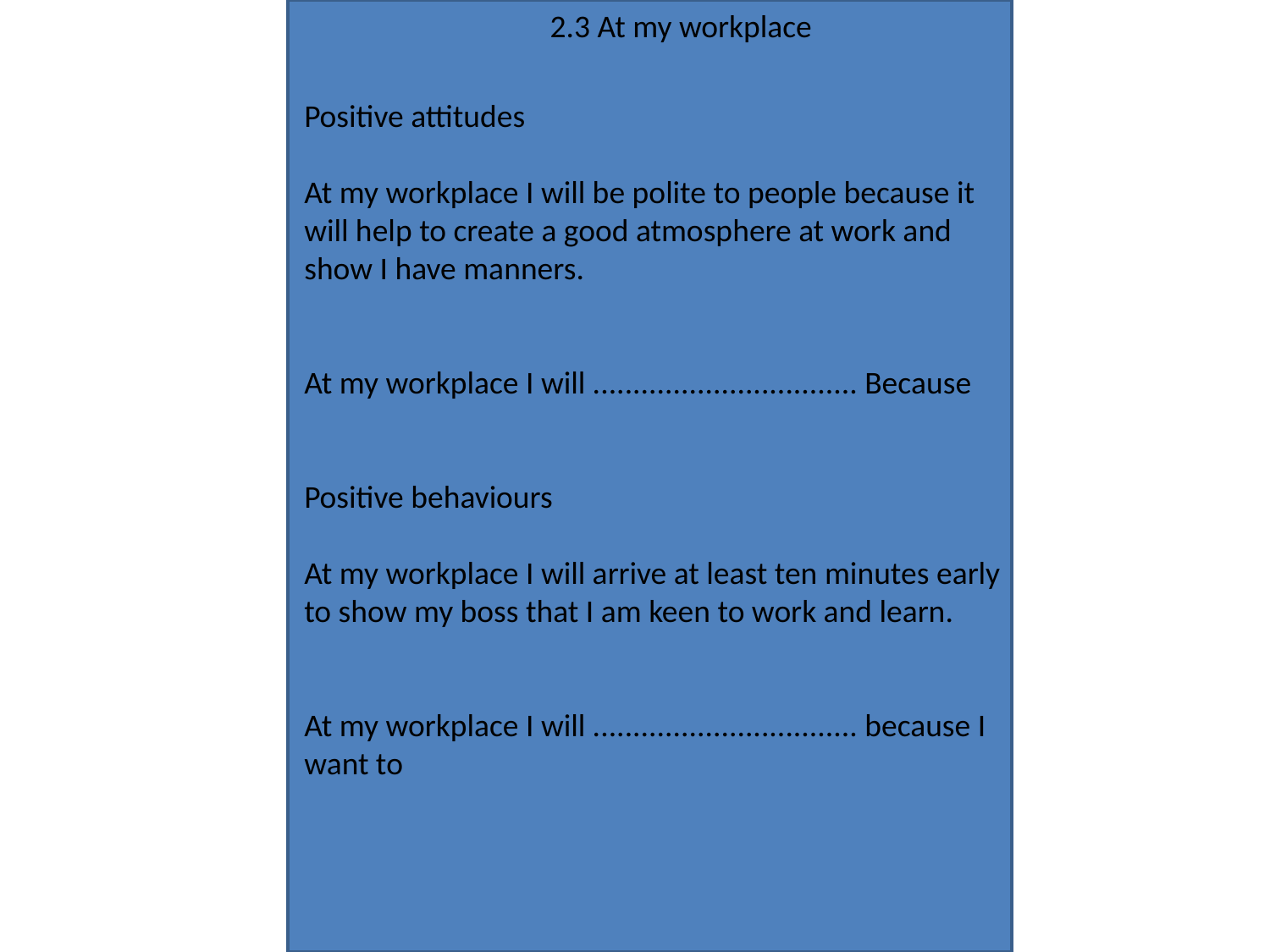

2.3 At my workplace
Positive attitudes

At my workplace I will be polite to people because it
will help to create a good atmosphere at work and
show I have manners.

At my workplace I will ................................. Because

Positive behaviours

At my workplace I will arrive at least ten minutes early
to show my boss that I am keen to work and learn.

At my workplace I will ................................. because I
want to